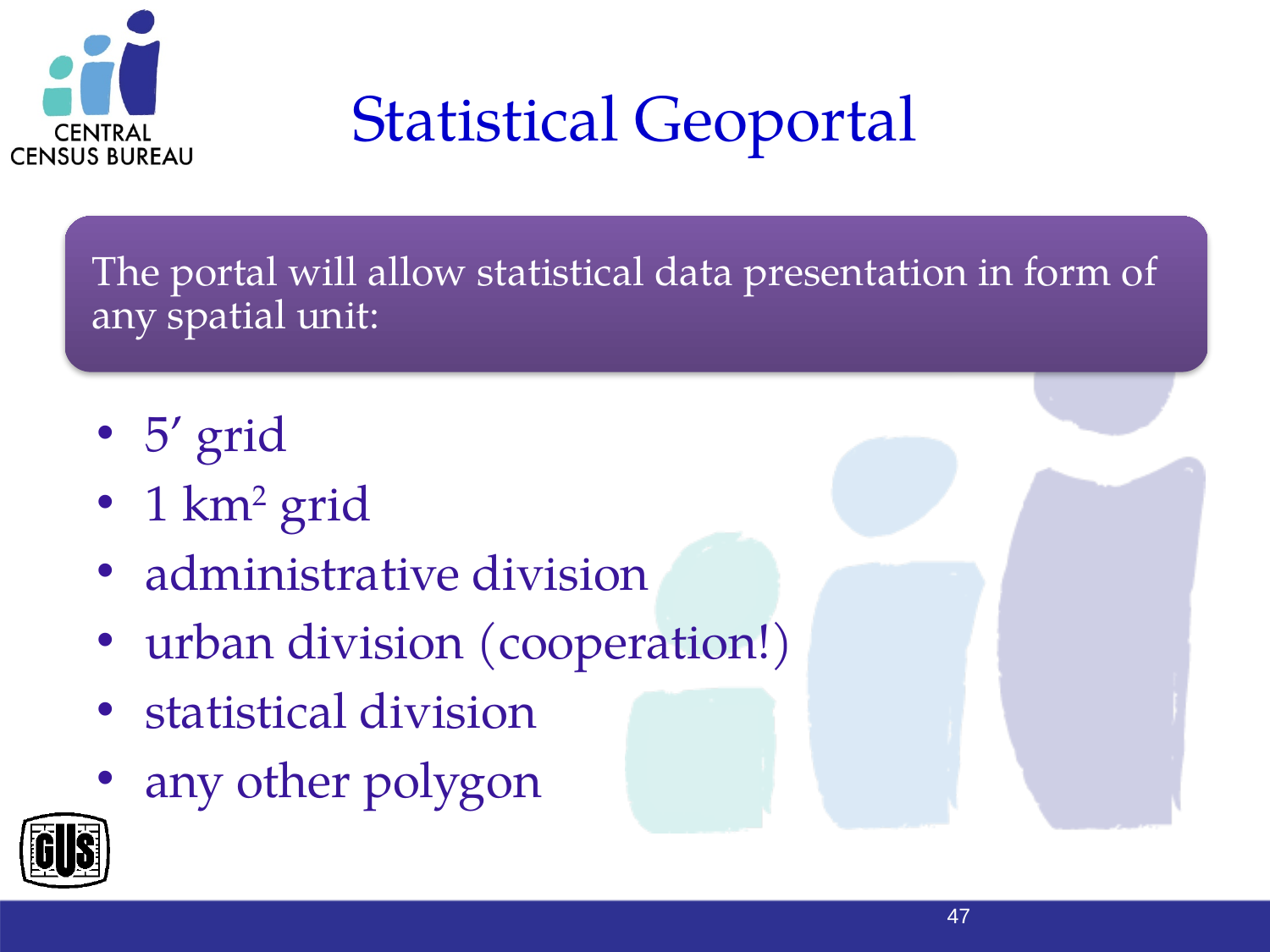

# Statistical Geoportal
The portal will allow statistical data presentation in form of any spatial unit:
5’ grid
1 km2 grid
administrative division
urban division (cooperation!)
statistical division
any other polygon
47